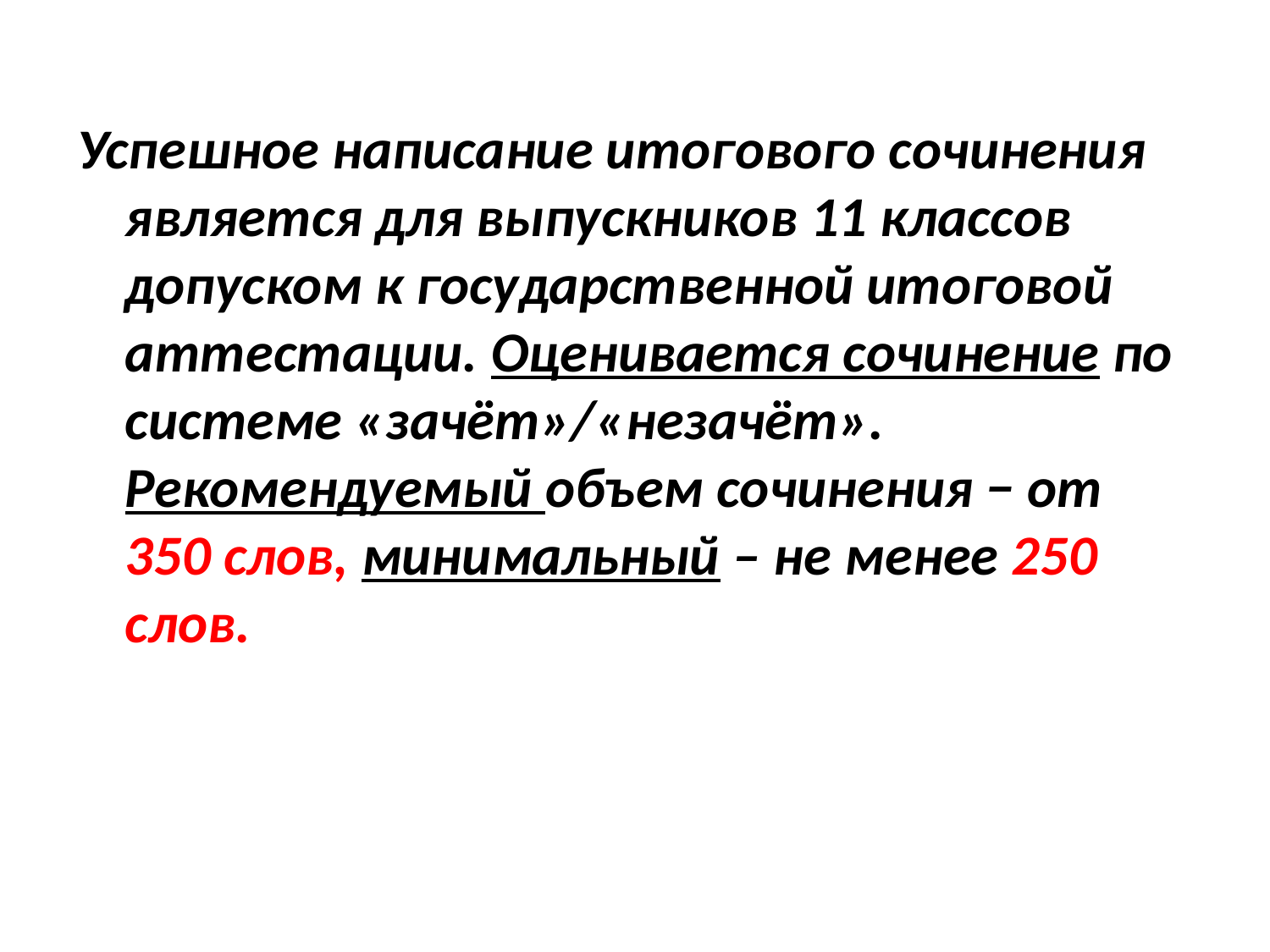

Успешное написание итогового сочинения является для выпускников 11 классов допуском к государственной итоговой аттестации. Оценивается сочинение по системе «зачёт»/«незачёт». Рекомендуемый объем сочинения − от 350 слов, минимальный – не менее 250 слов.